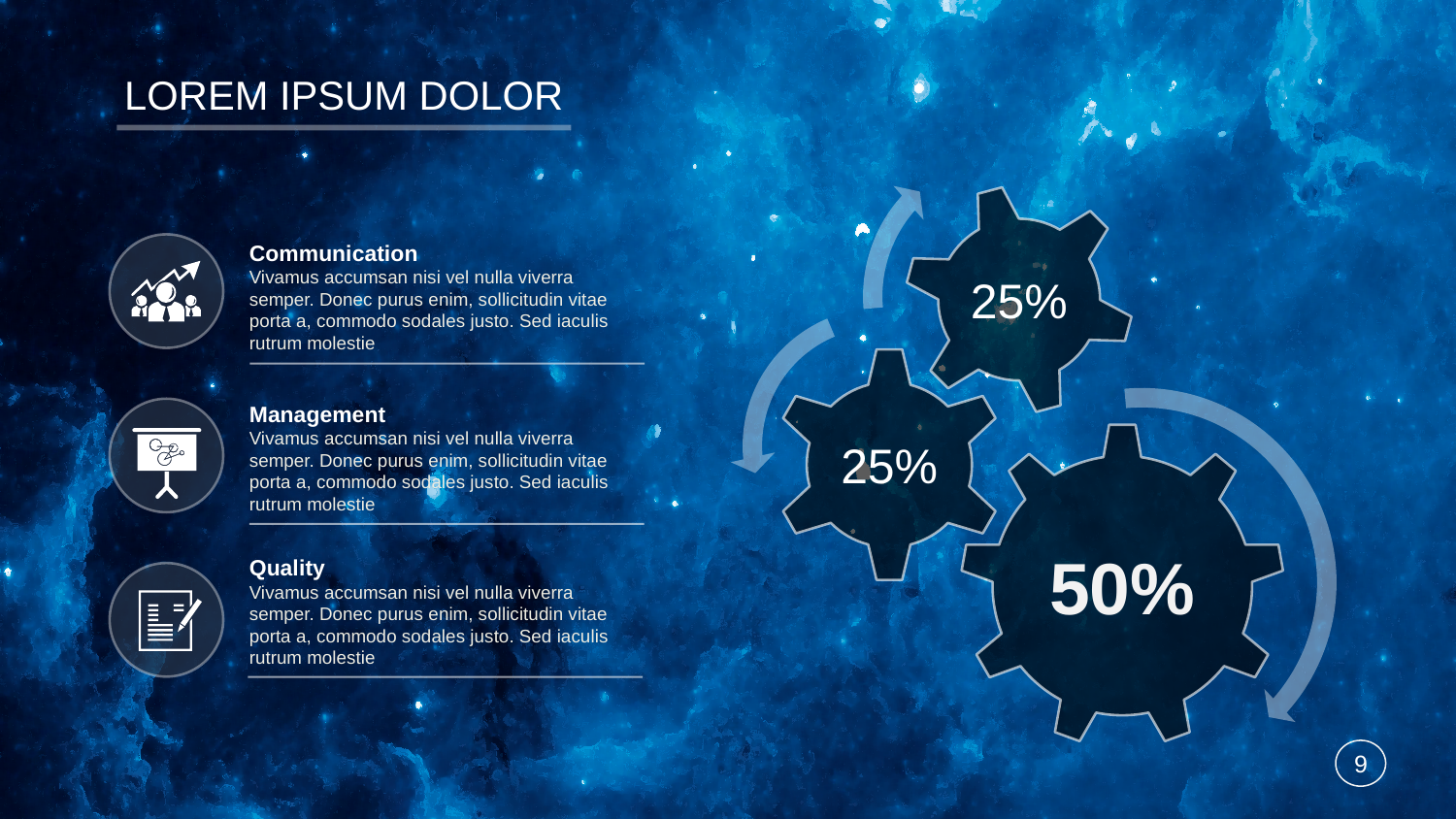

LOREM IPSUM DOLOR

25%
Communication
Vivamus accumsan nisi vel nulla viverra semper. Donec purus enim, sollicitudin vitae porta a, commodo sodales justo. Sed iaculis rutrum molestie

25%

Management
Vivamus accumsan nisi vel nulla viverra semper. Donec purus enim, sollicitudin vitae porta a, commodo sodales justo. Sed iaculis rutrum molestie

50%

Quality
Vivamus accumsan nisi vel nulla viverra semper. Donec purus enim, sollicitudin vitae porta a, commodo sodales justo. Sed iaculis rutrum molestie